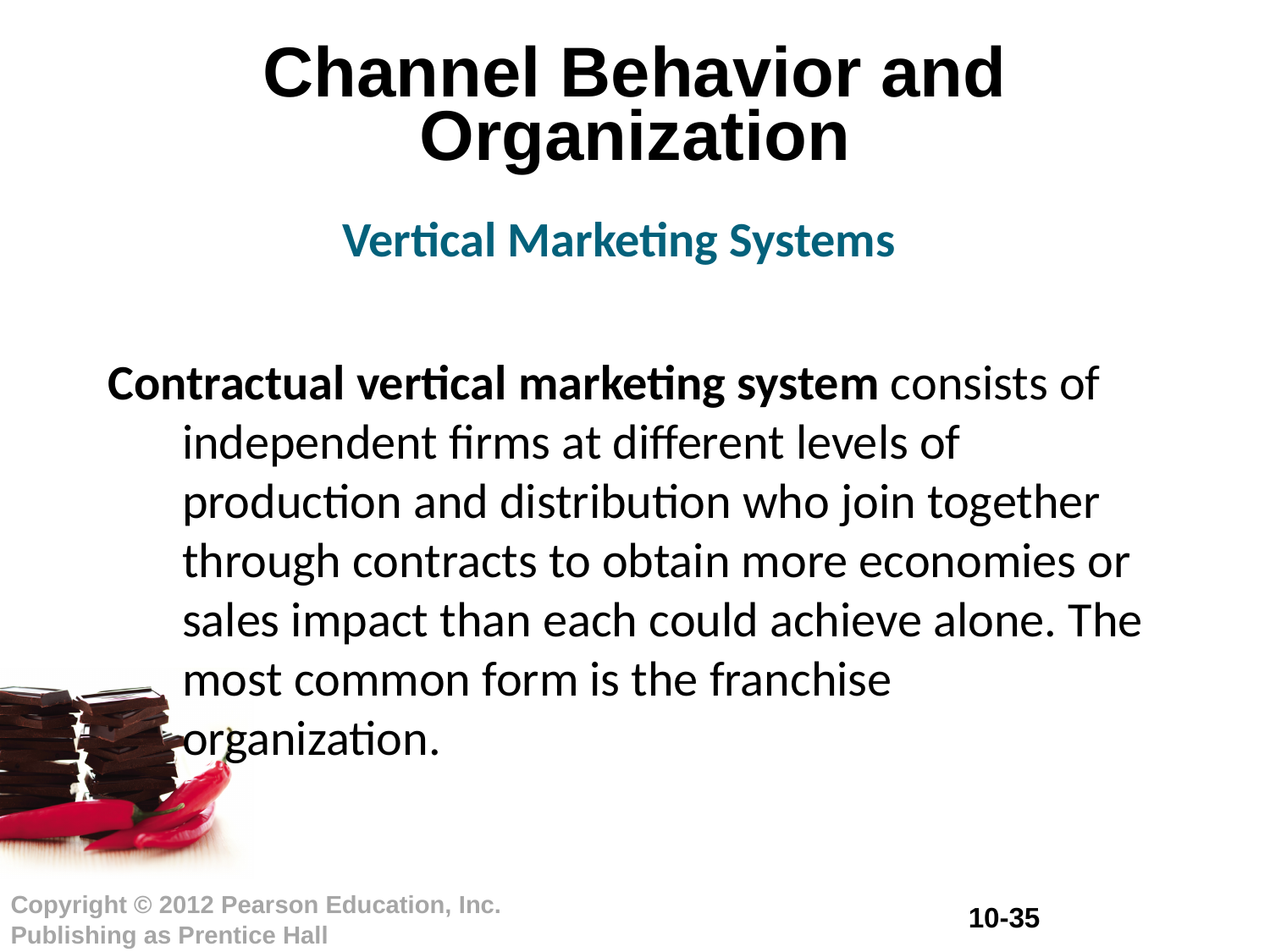

# Channel Behavior and Organization
Vertical Marketing Systems

Contractual vertical marketing system consists of independent firms at different levels of production and distribution who join together through contracts to obtain more economies or sales impact than each could achieve alone. The most common form is the franchise organization.